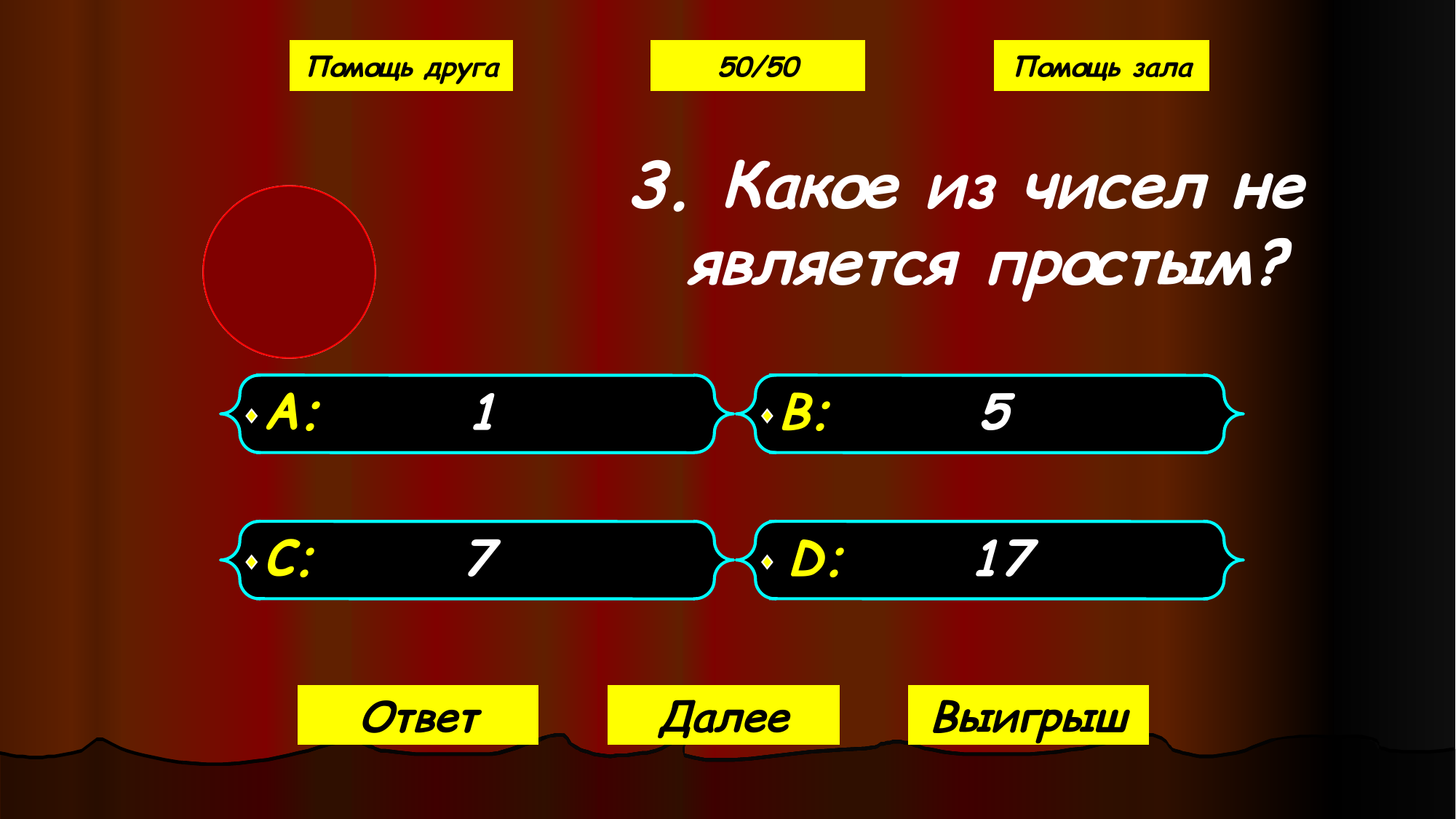

Помощь друга
50/50
Помощь зала
3. Какое из чисел не является простым?

А:       1
В:       5

С:       7

D:      17

Ответ
Далее
Выигрыш